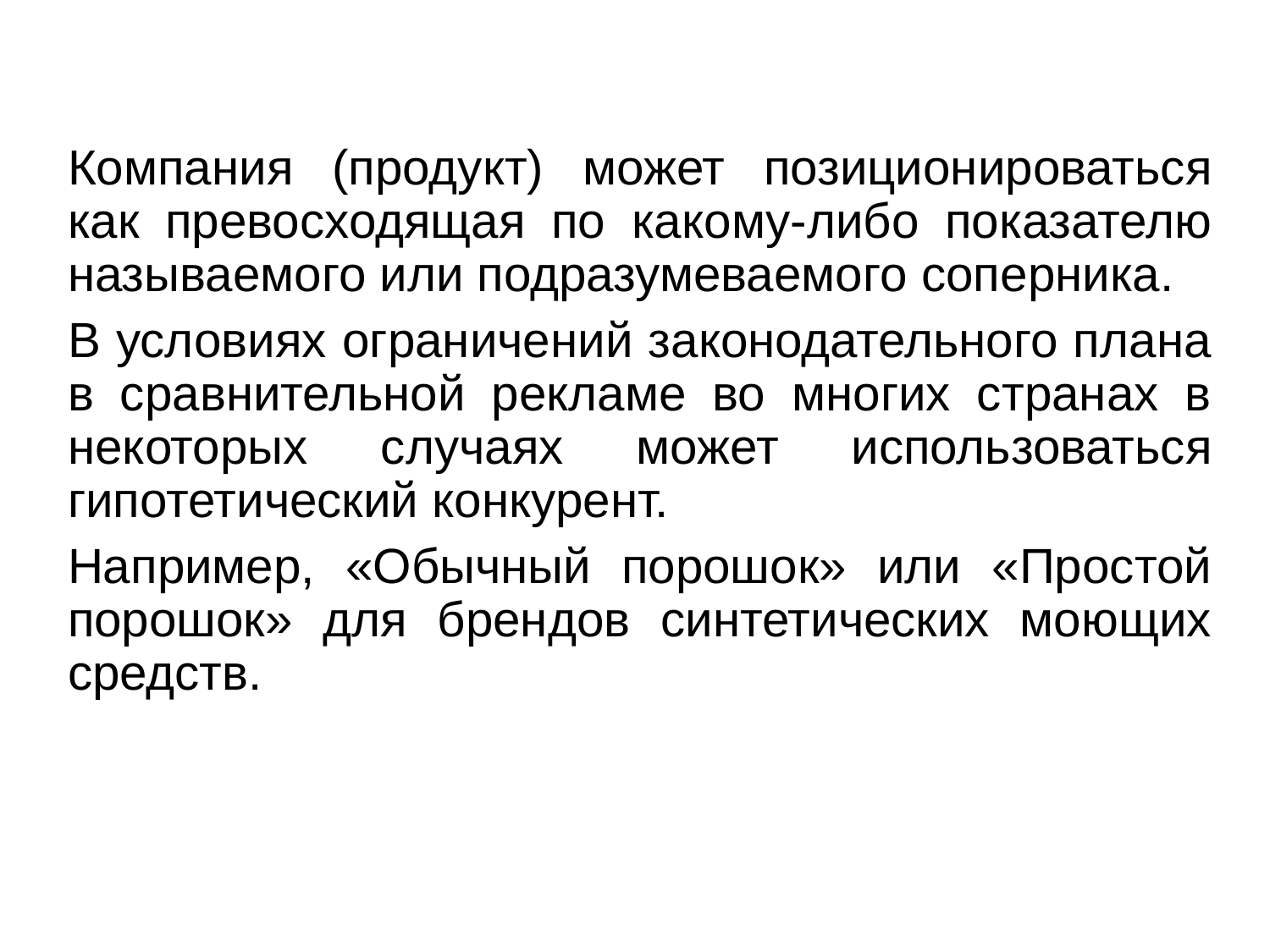

Компания (продукт) может позиционироваться как превосходящая по какому-либо показателю называемого или подразумеваемого соперника.
В условиях ограничений законодательного плана в сравнительной рекламе во многих странах в некоторых случаях может использоваться гипотетический конкурент.
Например, «Обычный порошок» или «Простой порошок» для брендов синтетических моющих средств.